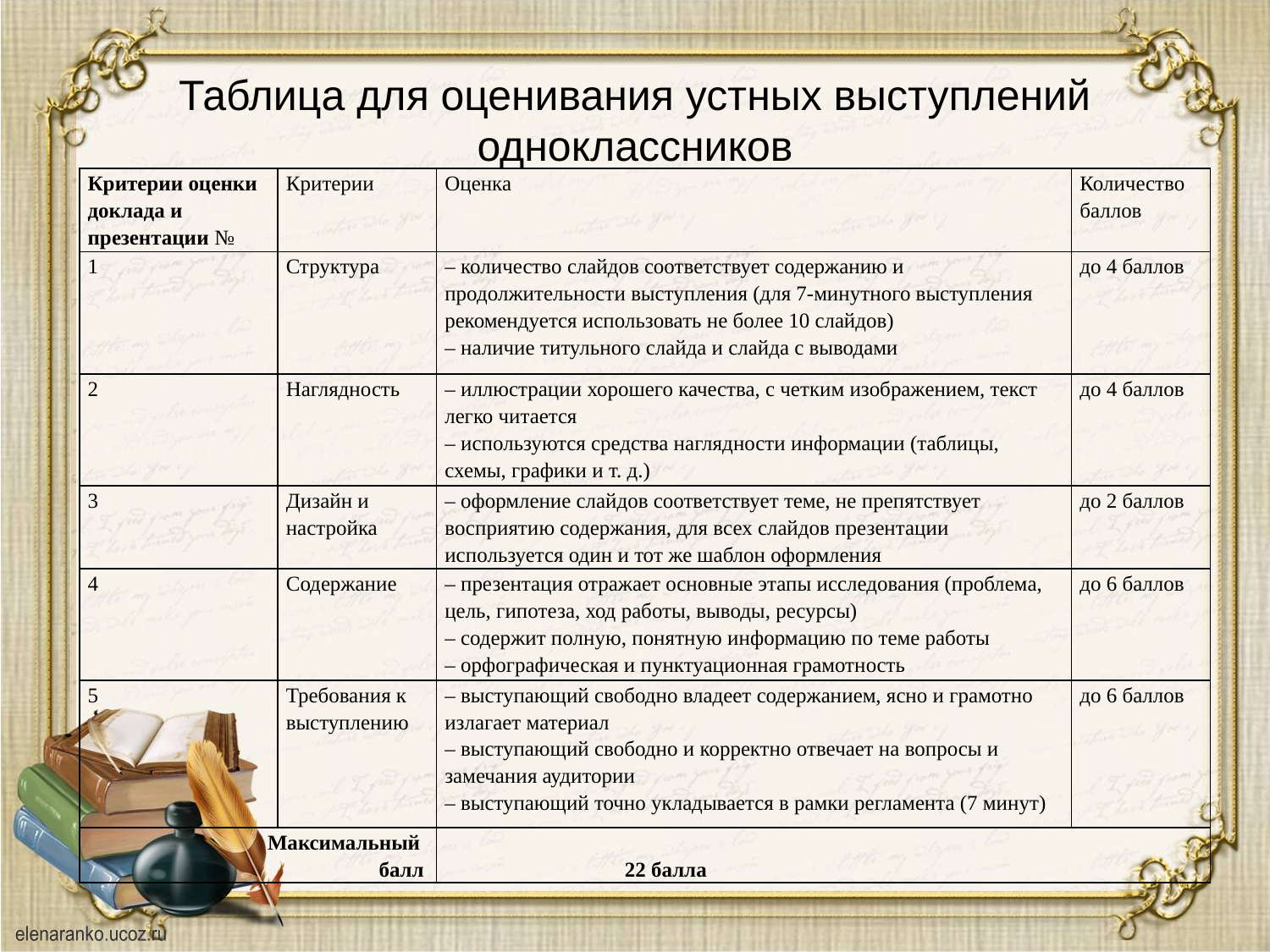

# Таблица для оценивания устных выступлений одноклассников
| Критерии оценки доклада и презентации № | Критерии | Оценка | Количество баллов |
| --- | --- | --- | --- |
| 1 | Структура | – количество слайдов соответствует содержанию и продолжительности выступления (для 7-минутного выступления рекомендуется использовать не более 10 слайдов) – наличие титульного слайда и слайда с выводами | до 4 баллов |
| 2 | Наглядность | – иллюстрации хорошего качества, с четким изображением, текст легко читается – используются средства наглядности информации (таблицы, схемы, графики и т. д.) | до 4 баллов |
| 3 | Дизайн и настройка | – оформление слайдов соответствует теме, не препятствует восприятию содержания, для всех слайдов презентации используется один и тот же шаблон оформления | до 2 баллов |
| 4 | Содержание | – презентация отражает основные этапы исследования (проблема, цель, гипотеза, ход работы, выводы, ресурсы) – содержит полную, понятную информацию по теме работы – орфографическая и пунктуационная грамотность | до 6 баллов |
| 5 | Требования к выступлению | – выступающий свободно владеет содержанием, ясно и грамотно излагает материал – выступающий свободно и корректно отвечает на вопросы и замечания аудитории – выступающий точно укладывается в рамки регламента (7 минут) | до 6 баллов |
| Максимальный балл |  | 22 балла |  |